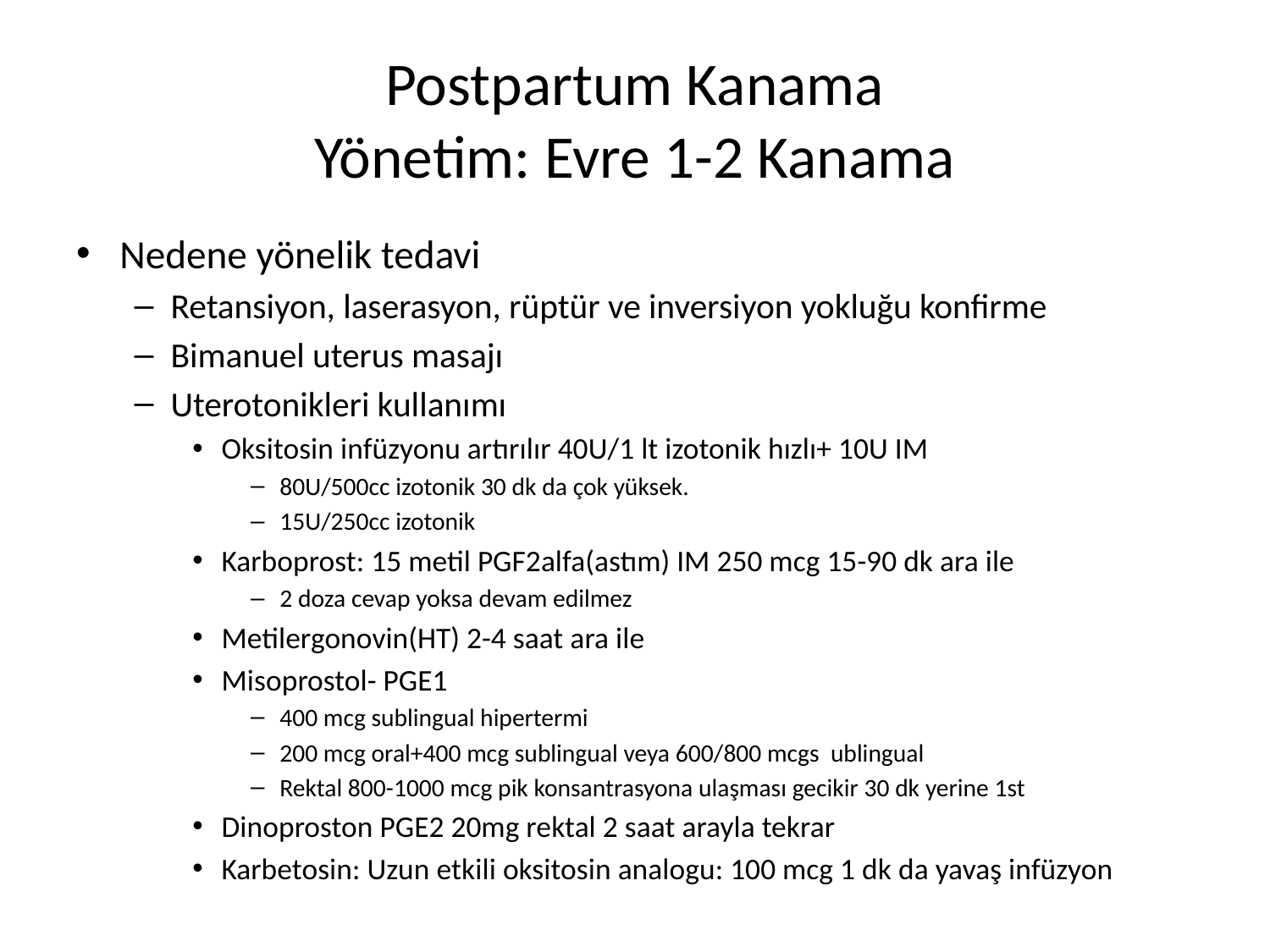

# Postpartum Kanama Yönetim: Evre 1-2 Kanama
Nedene yönelik tedavi
Retansiyon, laserasyon, rüptür ve inversiyon yokluğu konfirme
Bimanuel uterus masajı
Uterotonikleri kullanımı
Oksitosin infüzyonu artırılır 40U/1 lt izotonik hızlı+ 10U IM
80U/500cc izotonik 30 dk da çok yüksek.
15U/250cc izotonik
Karboprost: 15 metil PGF2alfa(astım) IM 250 mcg 15-90 dk ara ile
2 doza cevap yoksa devam edilmez
Metilergonovin(HT) 2-4 saat ara ile
Misoprostol- PGE1
400 mcg sublingual hipertermi
200 mcg oral+400 mcg sublingual veya 600/800 mcgs  ublingual
Rektal 800-1000 mcg pik konsantrasyona ulaşması gecikir 30 dk yerine 1st
Dinoproston PGE2 20mg rektal 2 saat arayla tekrar
Karbetosin: Uzun etkili oksitosin analogu: 100 mcg 1 dk da yavaş infüzyon